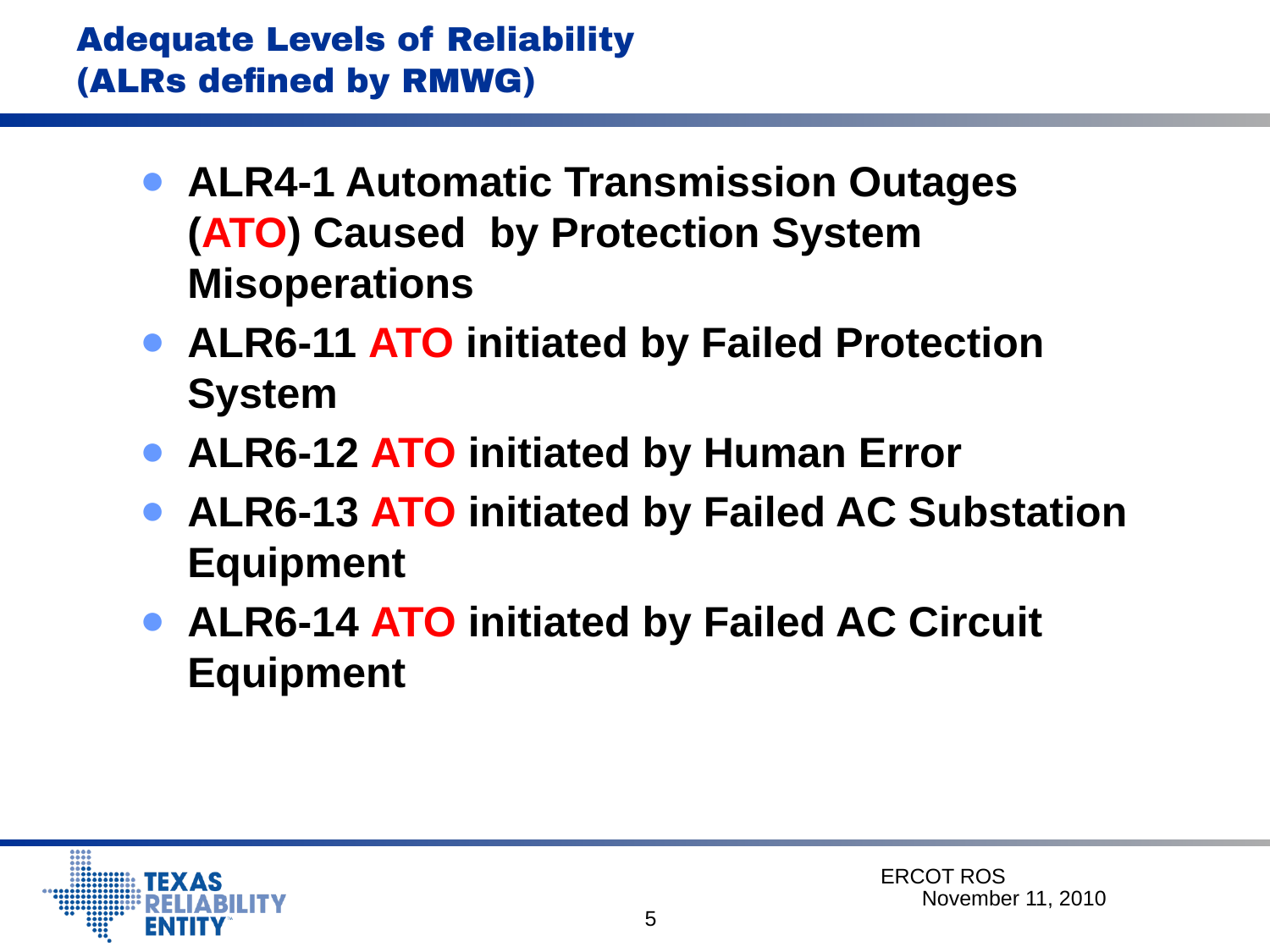

# Adequate Levels of Reliability (ALRs defined by RMWG)
ALR4-1 Automatic Transmission Outages (ATO) Caused  by Protection System Misoperations
ALR6-11 ATO initiated by Failed Protection System
ALR6-12 ATO initiated by Human Error
ALR6-13 ATO initiated by Failed AC Substation Equipment
ALR6-14 ATO initiated by Failed AC Circuit Equipment

ERCOT ROS                                        November 11, 2010